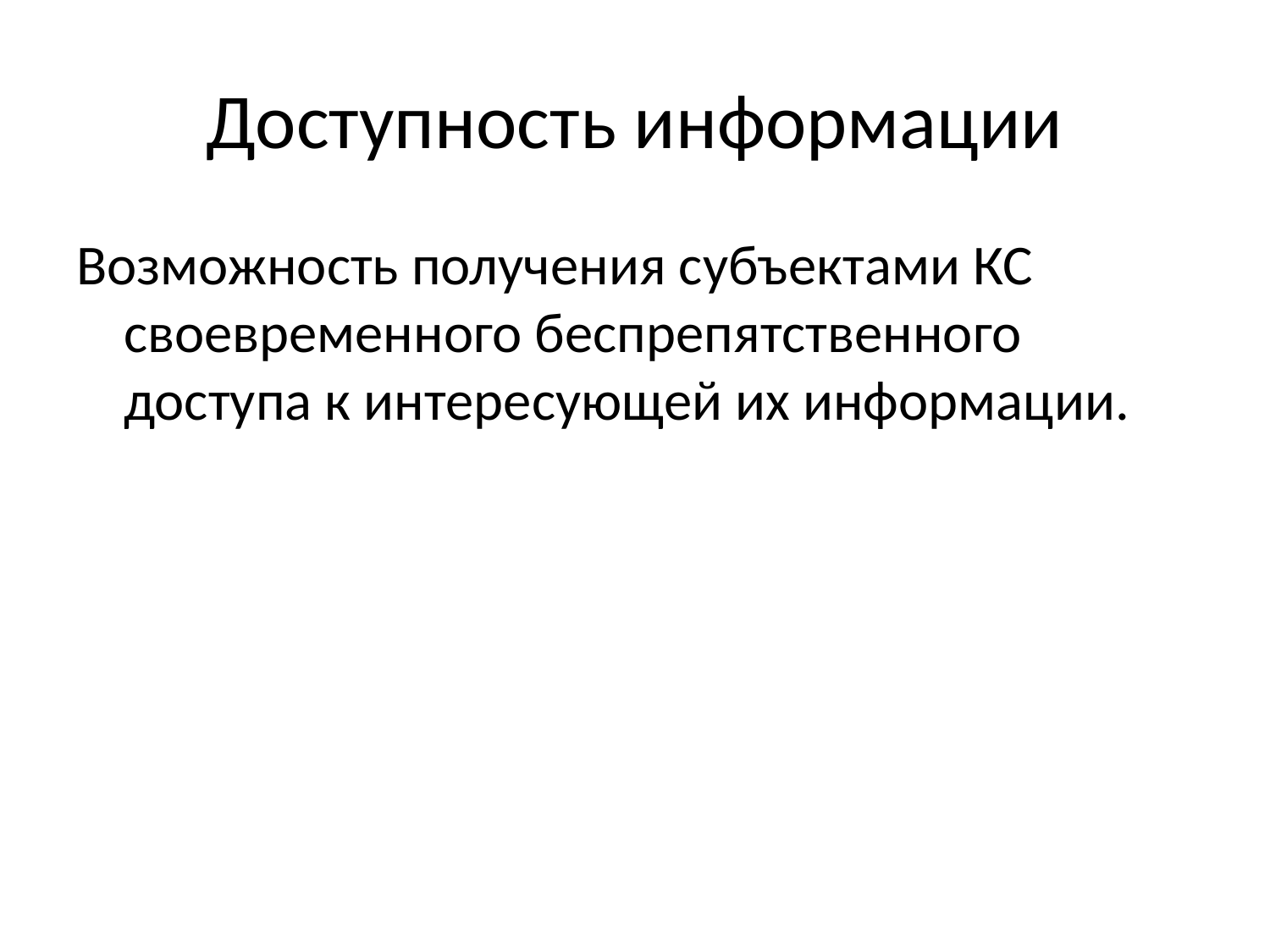

# Доступность информации
Возможность получения субъектами КС  своевременного беспрепятственного доступа к интересующей их информации.